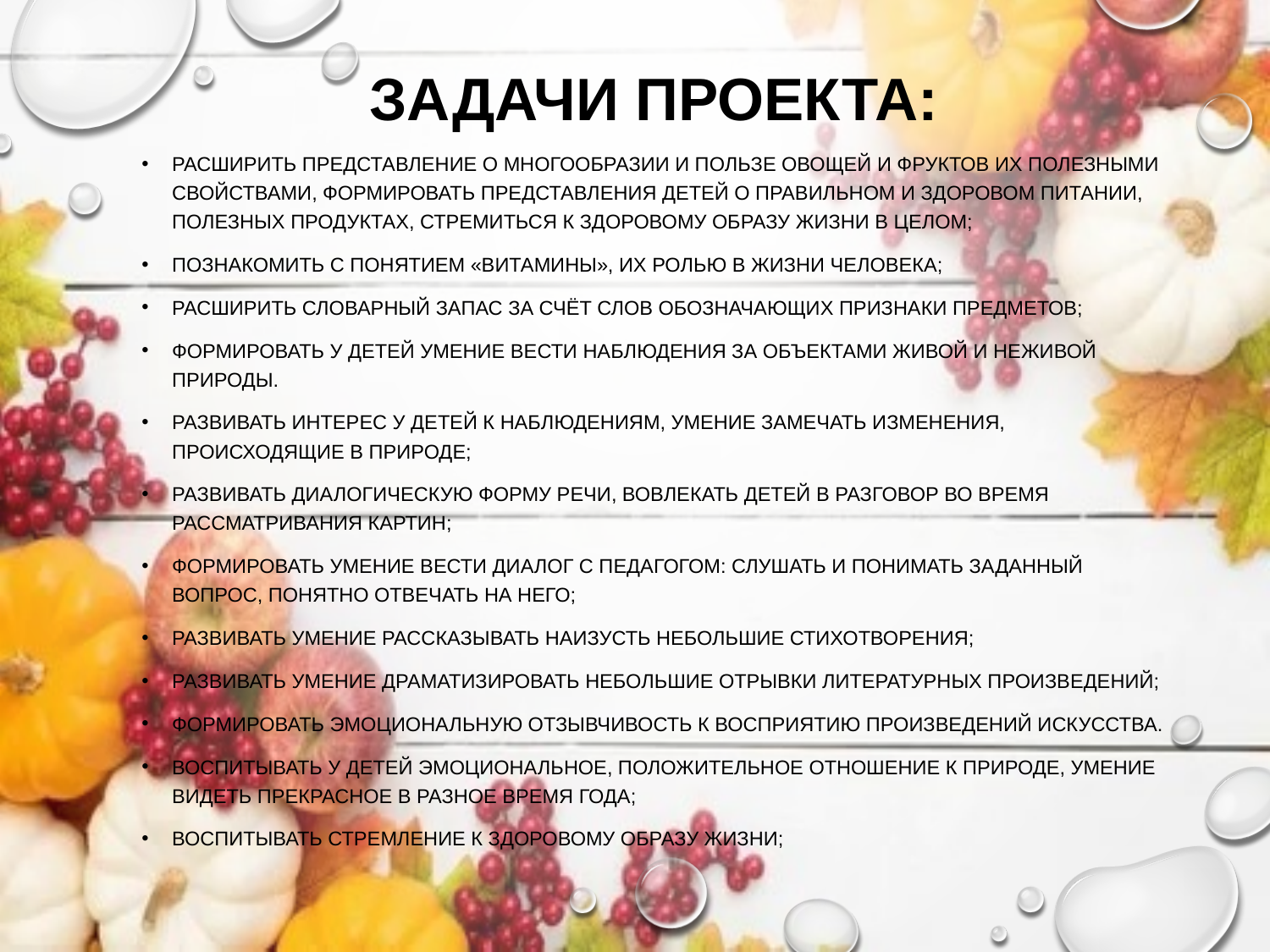

Задачи проекта:
расширить представление о многообразии и пользе овощей и фруктов их полезными свойствами, формировать представления детей о правильном и здоровом питании, полезных продуктах, стремиться к здоровому образу жизни в целом;
познакомить с понятием «витамины», их ролью в жизни человека;
расширить словарный запас за счёт слов обозначающих признаки предметов;
формировать у детей умение вести наблюдения за объектами живой и неживой природы.
развивать интерес у детей к наблюдениям, умение замечать изменения, происходящие в природе;
развивать диалогическую форму речи, вовлекать детей в разговор во время рассматривания картин;
формировать умение вести диалог с педагогом: слушать и понимать заданный вопрос, понятно отвечать на него;
развивать умение рассказывать наизусть небольшие стихотворения;
развивать умение драматизировать небольшие отрывки литературных произведений;
формировать эмоциональную отзывчивость к восприятию произведений искусства.
воспитывать у детей эмоциональное, положительное отношение к природе, умение видеть прекрасное в разное время года;
воспитывать стремление к здоровому образу жизни;